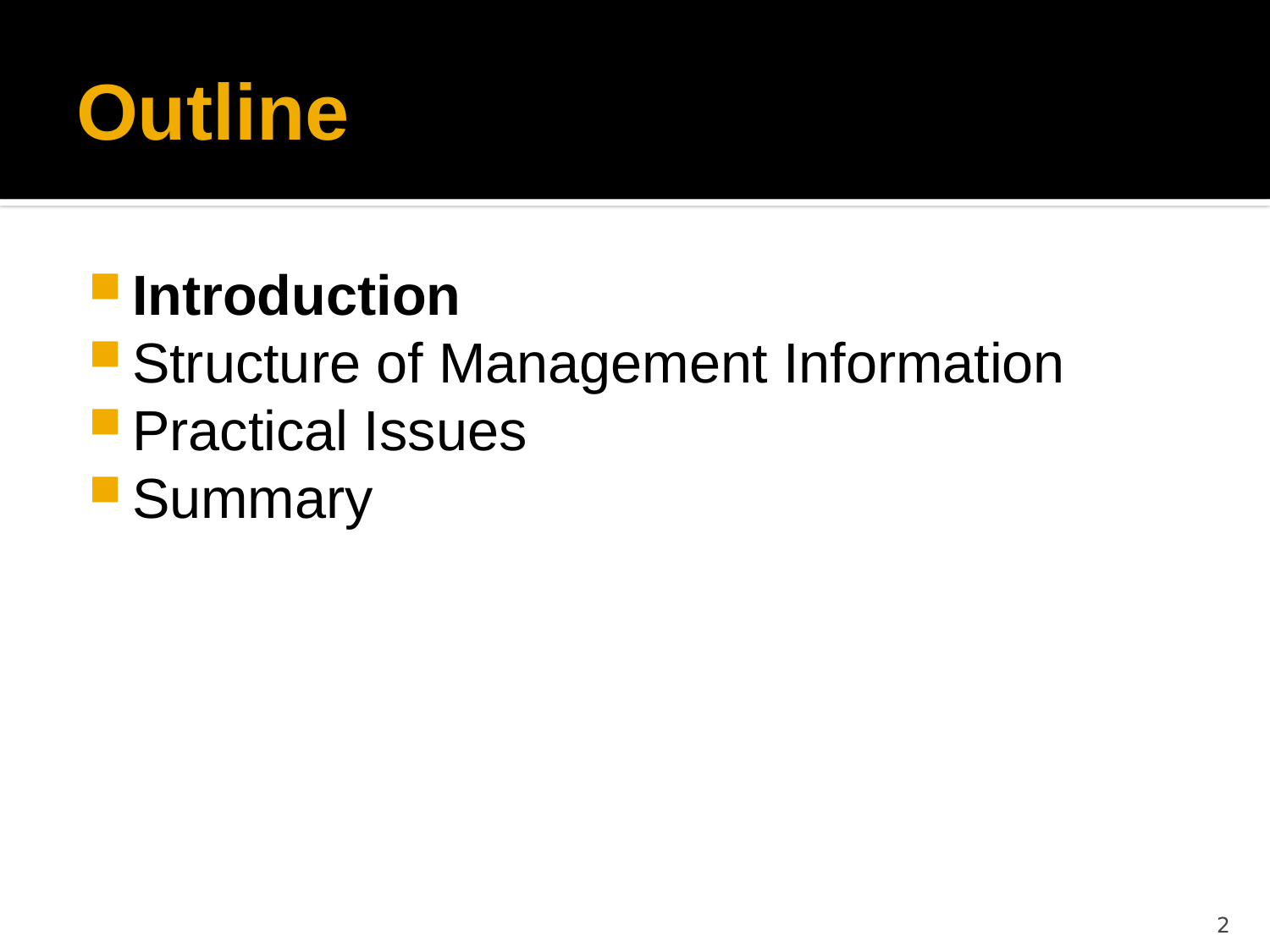

# Outline
Introduction
Structure of Management Information
Practical Issues
Summary
2